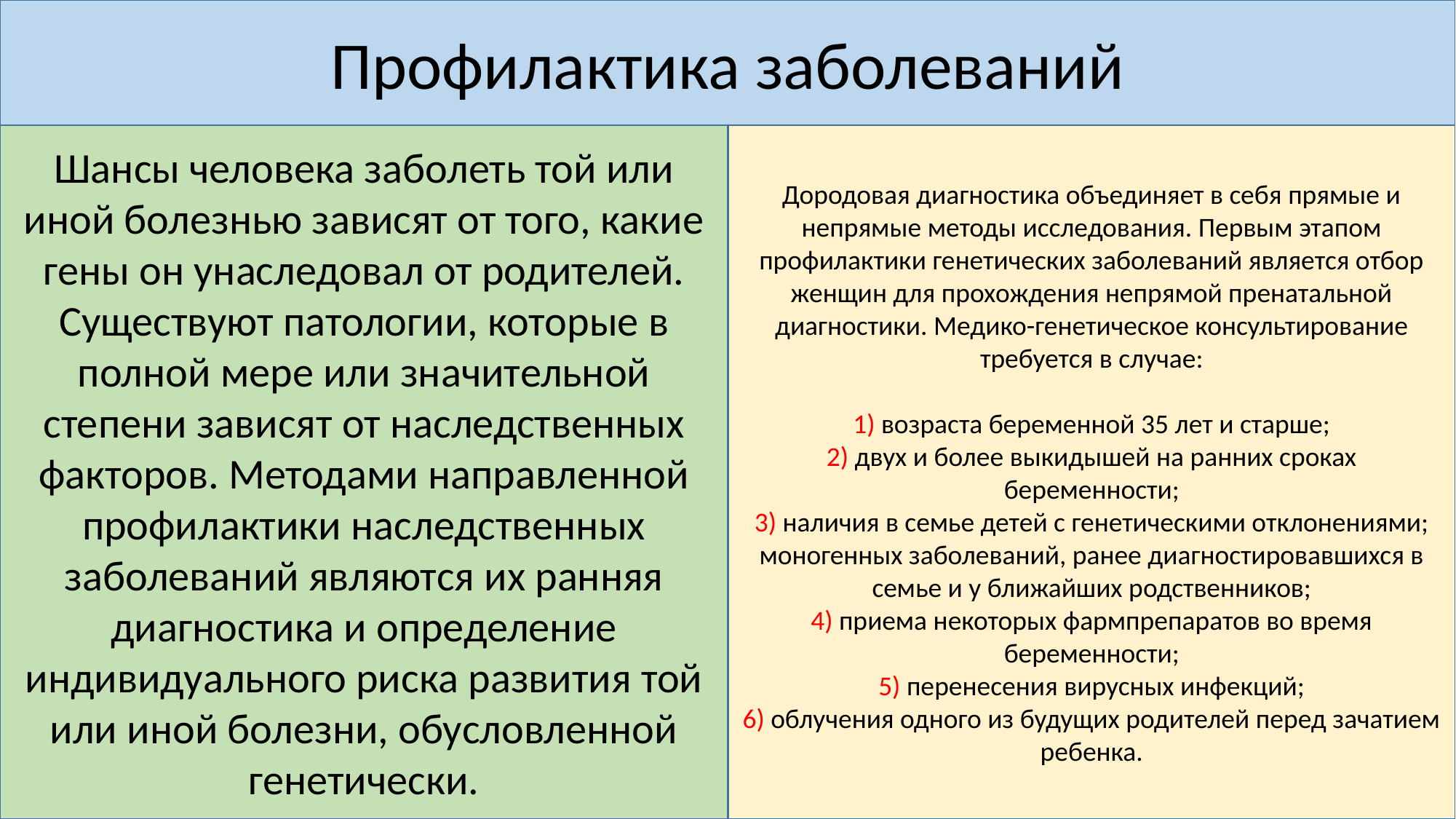

#
Профилактика заболеваний
Шансы человека заболеть той или иной болезнью зависят от того, какие гены он унаследовал от родителей. Существуют патологии, которые в полной мере или значительной степени зависят от наследственных факторов. Методами направленной профилактики наследственных заболеваний являются их ранняя диагностика и определение индивидуального риска развития той или иной болезни, обусловленной генетически.

Дородовая диагностика объединяет в себя прямые и непрямые методы исследования. Первым этапом профилактики генетических заболеваний является отбор женщин для прохождения непрямой пренатальной диагностики. Медико-генетическое консультирование требуется в случае:

1) возраста беременной 35 лет и старше;
2) двух и более выкидышей на ранних сроках беременности;
3) наличия в семье детей с генетическими отклонениями;
моногенных заболеваний, ранее диагностировавшихся в семье и у ближайших родственников;
4) приема некоторых фармпрепаратов во время беременности;
5) перенесения вирусных инфекций;
6) облучения одного из будущих родителей перед зачатием ребенка.